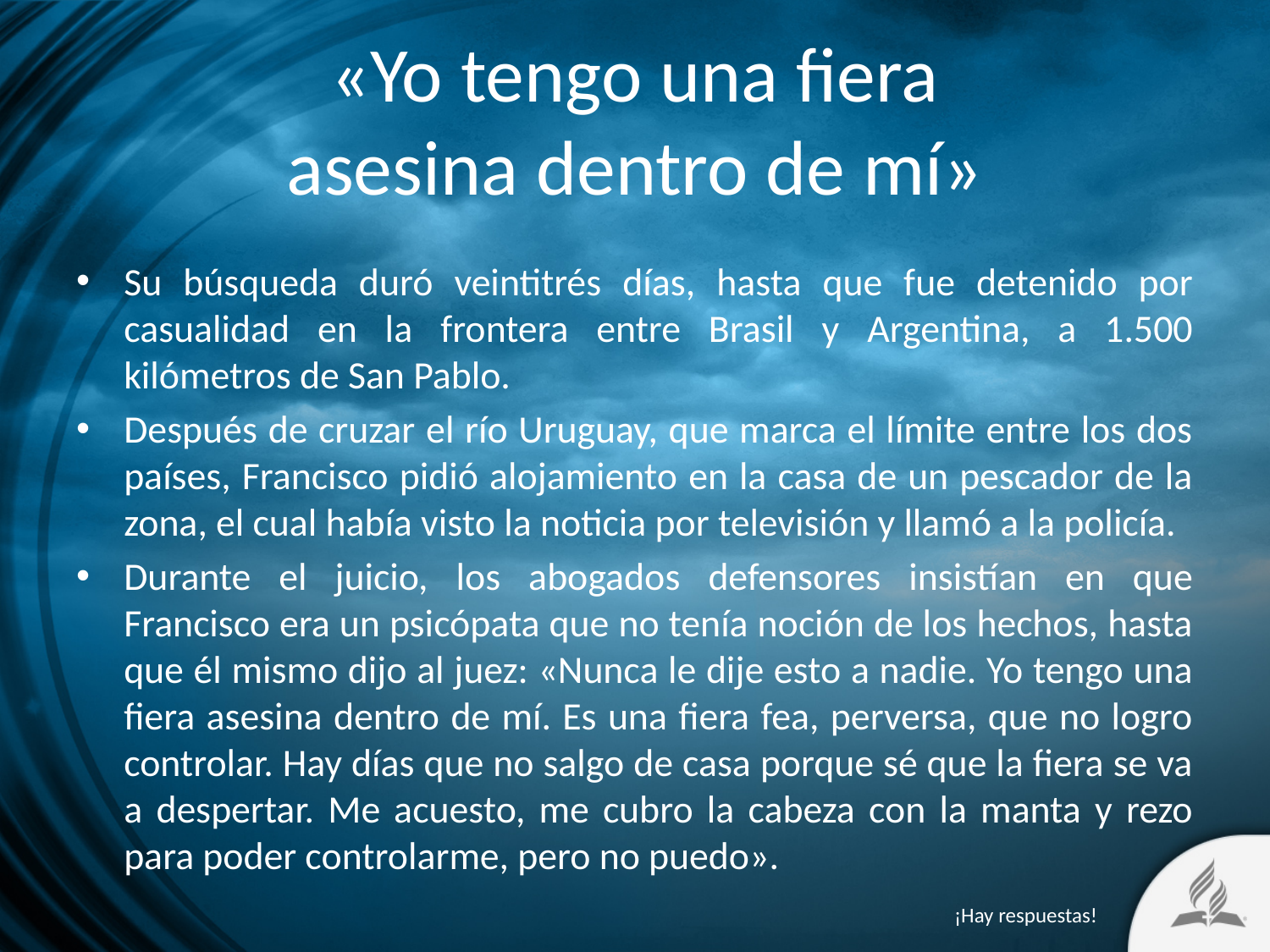

# «Yo tengo una fiera asesina dentro de mí»
Su búsqueda duró veintitrés días, hasta que fue detenido por casualidad en la frontera entre Brasil y Argentina, a 1.500 kilómetros de San Pablo.
Después de cruzar el río Uruguay, que marca el límite entre los dos países, Francisco pidió alojamiento en la casa de un pescador de la zona, el cual había visto la noticia por televisión y llamó a la policía.
Durante el juicio, los abogados defensores insistían en que Francisco era un psicópata que no tenía noción de los hechos, hasta que él mismo dijo al juez: «Nunca le dije esto a nadie. Yo tengo una fiera asesina dentro de mí. Es una fiera fea, perversa, que no logro controlar. Hay días que no salgo de casa porque sé que la fiera se va a despertar. Me acuesto, me cubro la cabeza con la manta y rezo para poder controlarme, pero no puedo».
¡Hay respuestas!